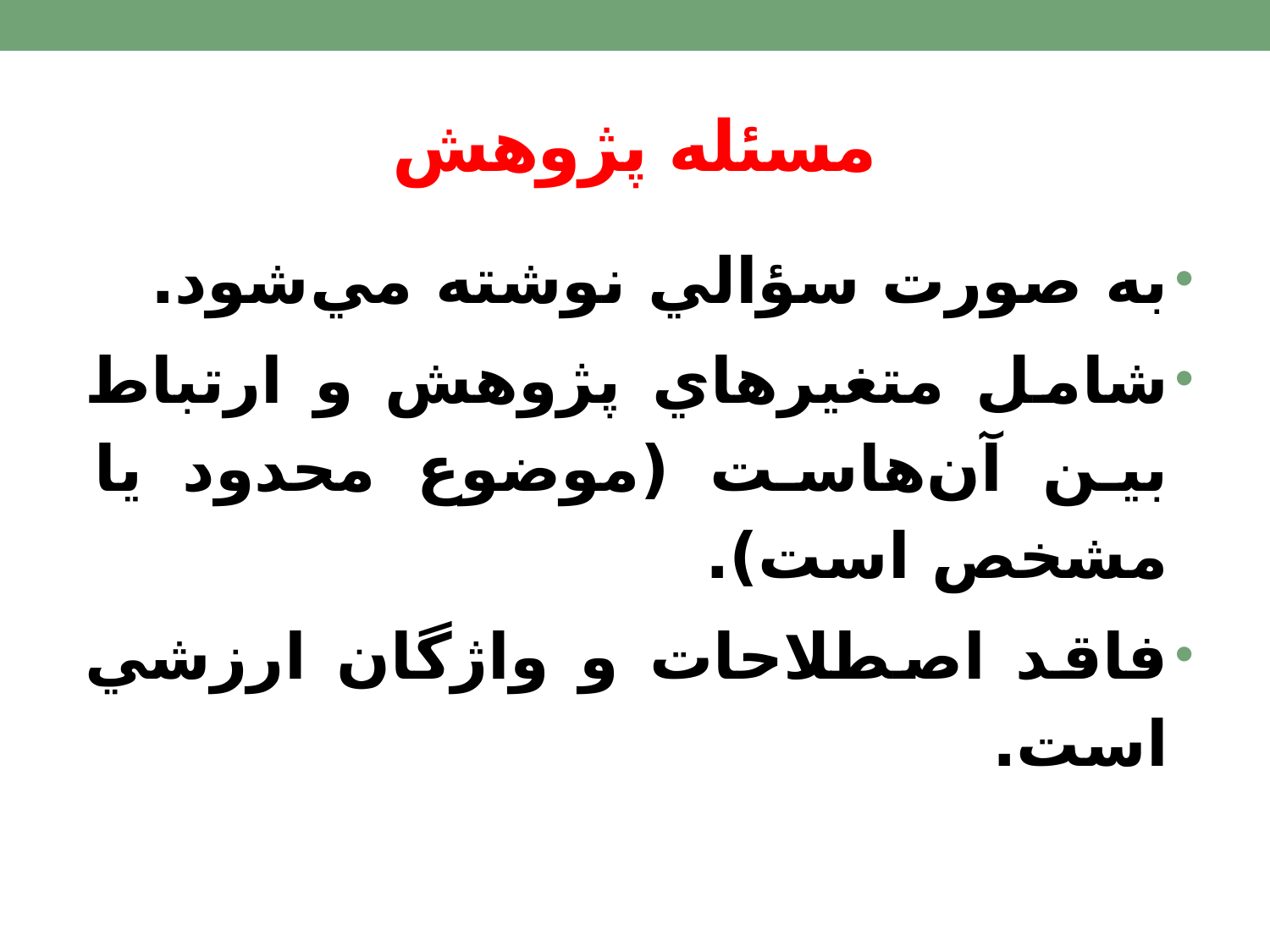

# مسئله پژوهش
به صورت سؤالي نوشته مي‌شود.
شامل متغيرهاي پژوهش و ارتباط بين آن‌هاست (موضوع محدود يا مشخص است).
فاقد اصطلاحات و واژگان ارزشي است.